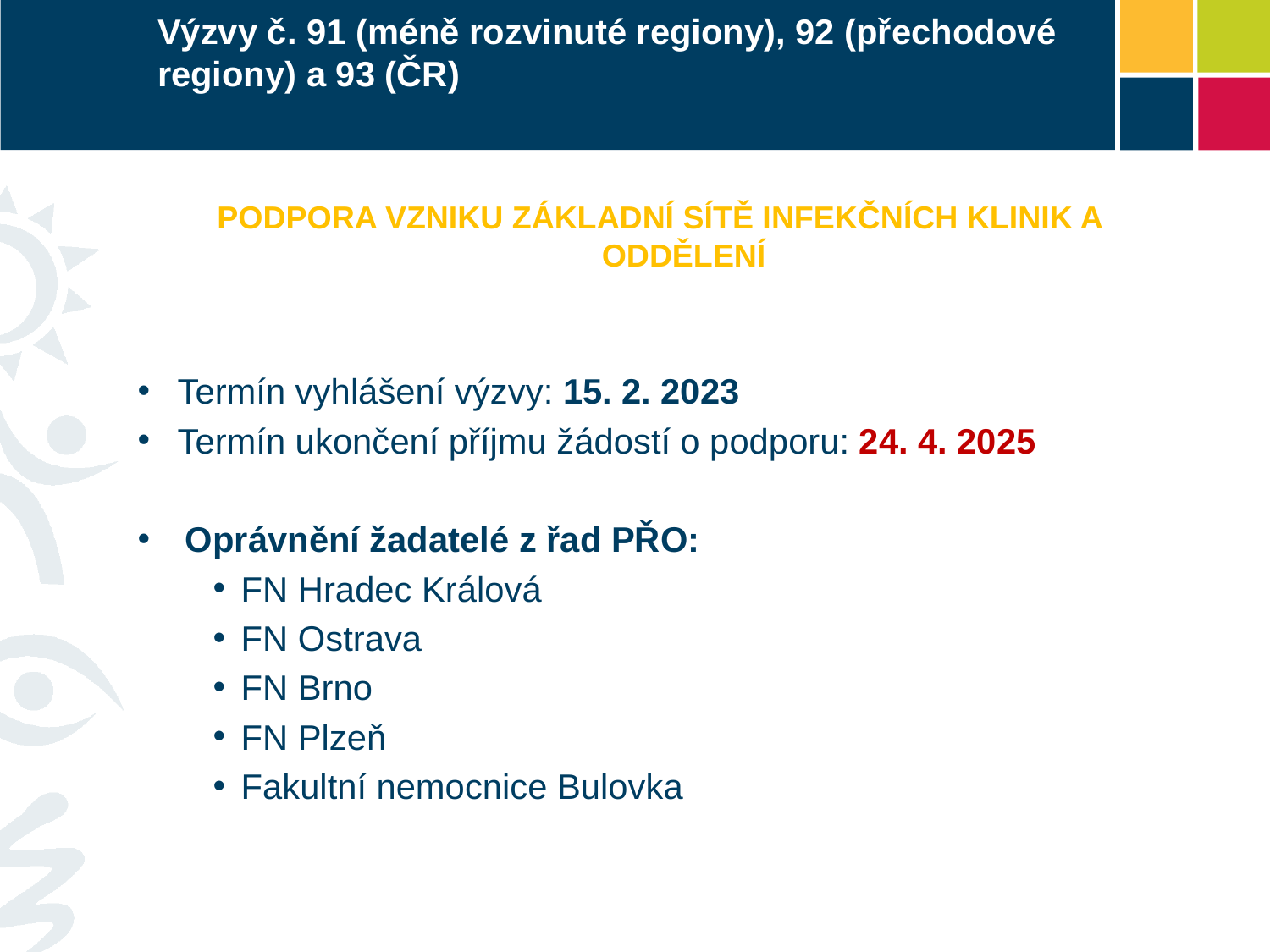

# Výzvy č. 91 (méně rozvinuté regiony), 92 (přechodové regiony) a 93 (ČR)

Podpora vzniku základní sítě infekčních klinik a oddělení

Termín vyhlášení výzvy: 15. 2. 2023
Termín ukončení příjmu žádostí o podporu: 24. 4. 2025

Oprávnění žadatelé z řad PŘO:
FN Hradec Králová
FN Ostrava
FN Brno
FN Plzeň
Fakultní nemocnice Bulovka